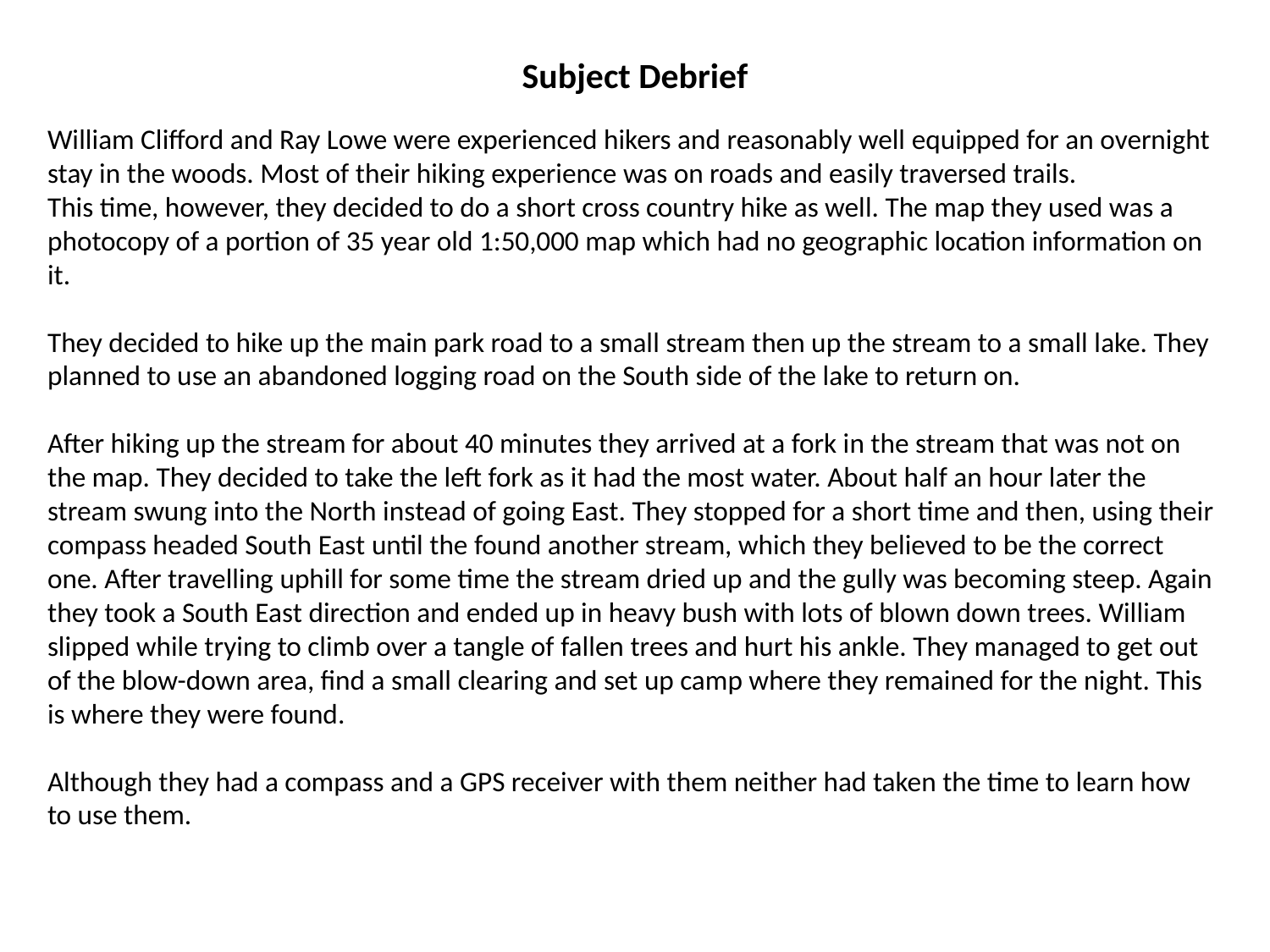

# Subject Debrief
William Clifford and Ray Lowe were experienced hikers and reasonably well equipped for an overnight stay in the woods. Most of their hiking experience was on roads and easily traversed trails.
This time, however, they decided to do a short cross country hike as well. The map they used was a photocopy of a portion of 35 year old 1:50,000 map which had no geographic location information on it.

They decided to hike up the main park road to a small stream then up the stream to a small lake. They planned to use an abandoned logging road on the South side of the lake to return on.

After hiking up the stream for about 40 minutes they arrived at a fork in the stream that was not on the map. They decided to take the left fork as it had the most water. About half an hour later the stream swung into the North instead of going East. They stopped for a short time and then, using their compass headed South East until the found another stream, which they believed to be the correct one. After travelling uphill for some time the stream dried up and the gully was becoming steep. Again they took a South East direction and ended up in heavy bush with lots of blown down trees. William slipped while trying to climb over a tangle of fallen trees and hurt his ankle. They managed to get out of the blow-down area, find a small clearing and set up camp where they remained for the night. This is where they were found.

Although they had a compass and a GPS receiver with them neither had taken the time to learn how to use them.

22/03/2011
214